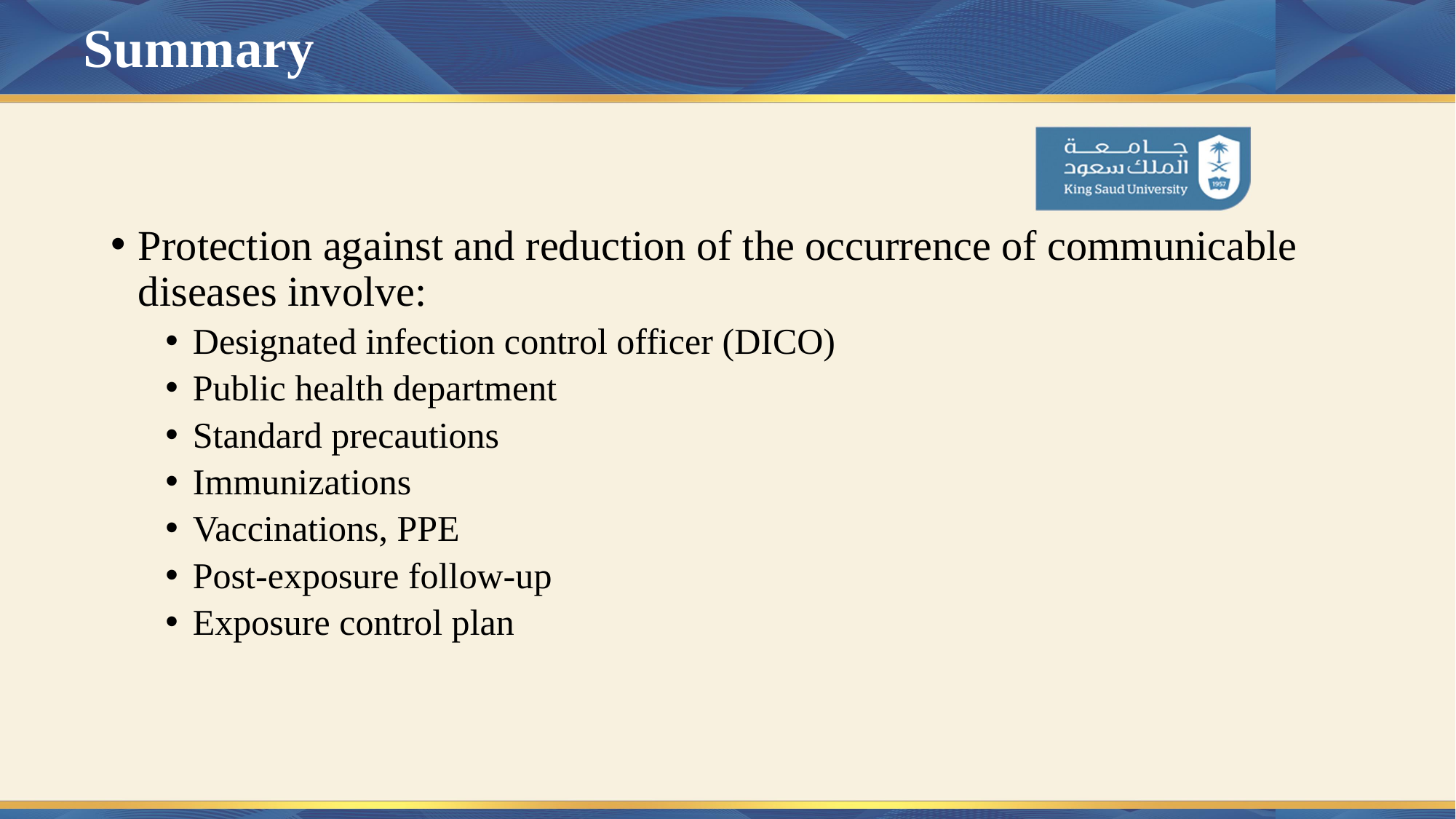

# Summary
Protection against and reduction of the occurrence of communicable diseases involve:
Designated infection control officer (DICO)
Public health department
Standard precautions
Immunizations
Vaccinations, PPE
Post-exposure follow-up
Exposure control plan